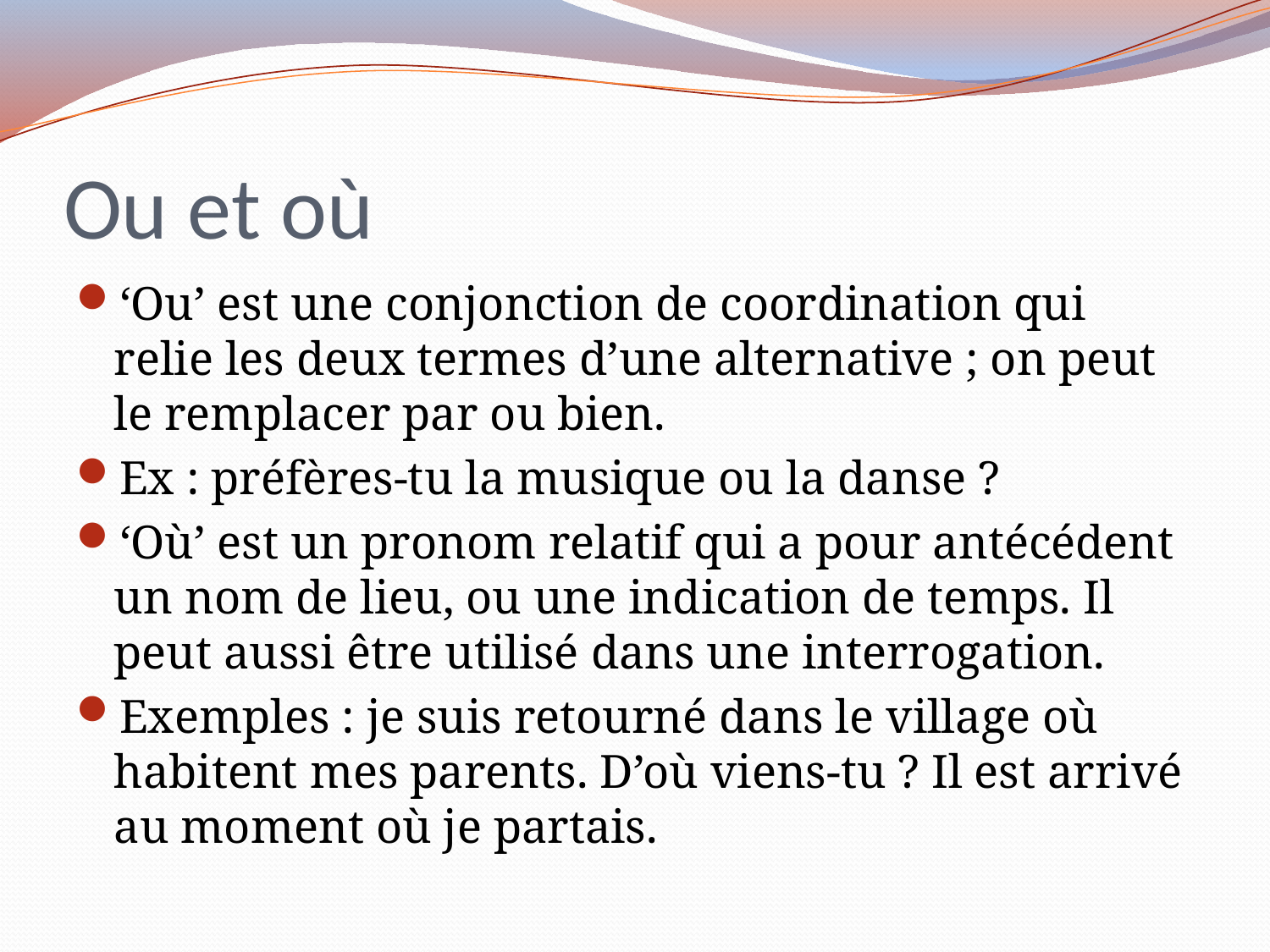

# Ou et où
‘Ou’ est une conjonction de coordination qui relie les deux termes d’une alternative ; on peut le remplacer par ou bien.
Ex : préfères-tu la musique ou la danse ?
‘Où’ est un pronom relatif qui a pour antécédent un nom de lieu, ou une indication de temps. Il peut aussi être utilisé dans une interrogation.
Exemples : je suis retourné dans le village où habitent mes parents. D’où viens-tu ? Il est arrivé au moment où je partais.